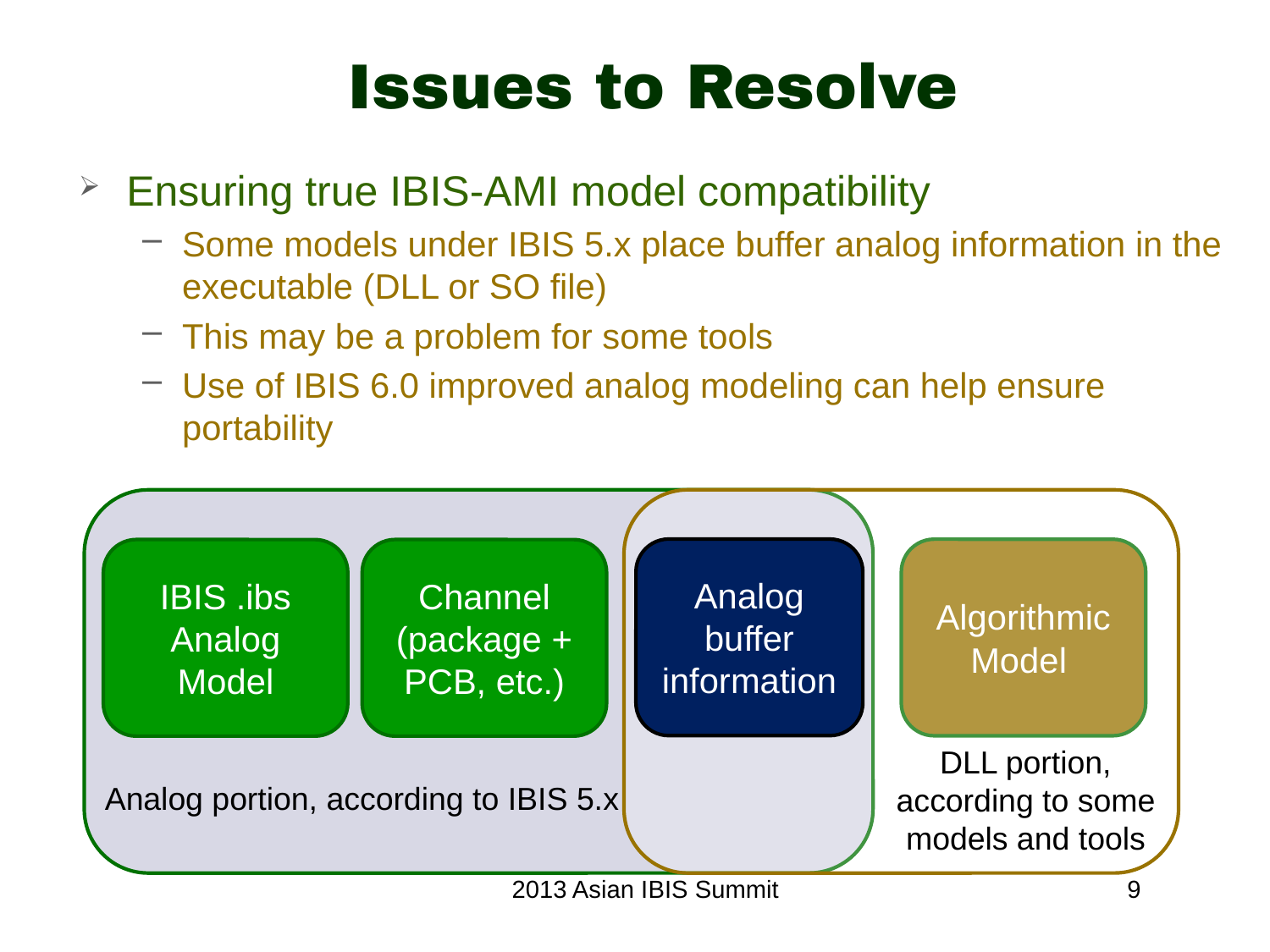

# Issues to Resolve
Ensuring true IBIS-AMI model compatibility
Some models under IBIS 5.x place buffer analog information in the executable (DLL or SO file)
This may be a problem for some tools
Use of IBIS 6.0 improved analog modeling can help ensure portability

Algorithmic Model
IBIS .ibs Analog Model
Channel (package + PCB, etc.)
DLL portion, according to some models and tools
Analog portion, according to IBIS 5.x
Analog buffer information

2013 Asian IBIS Summit

9